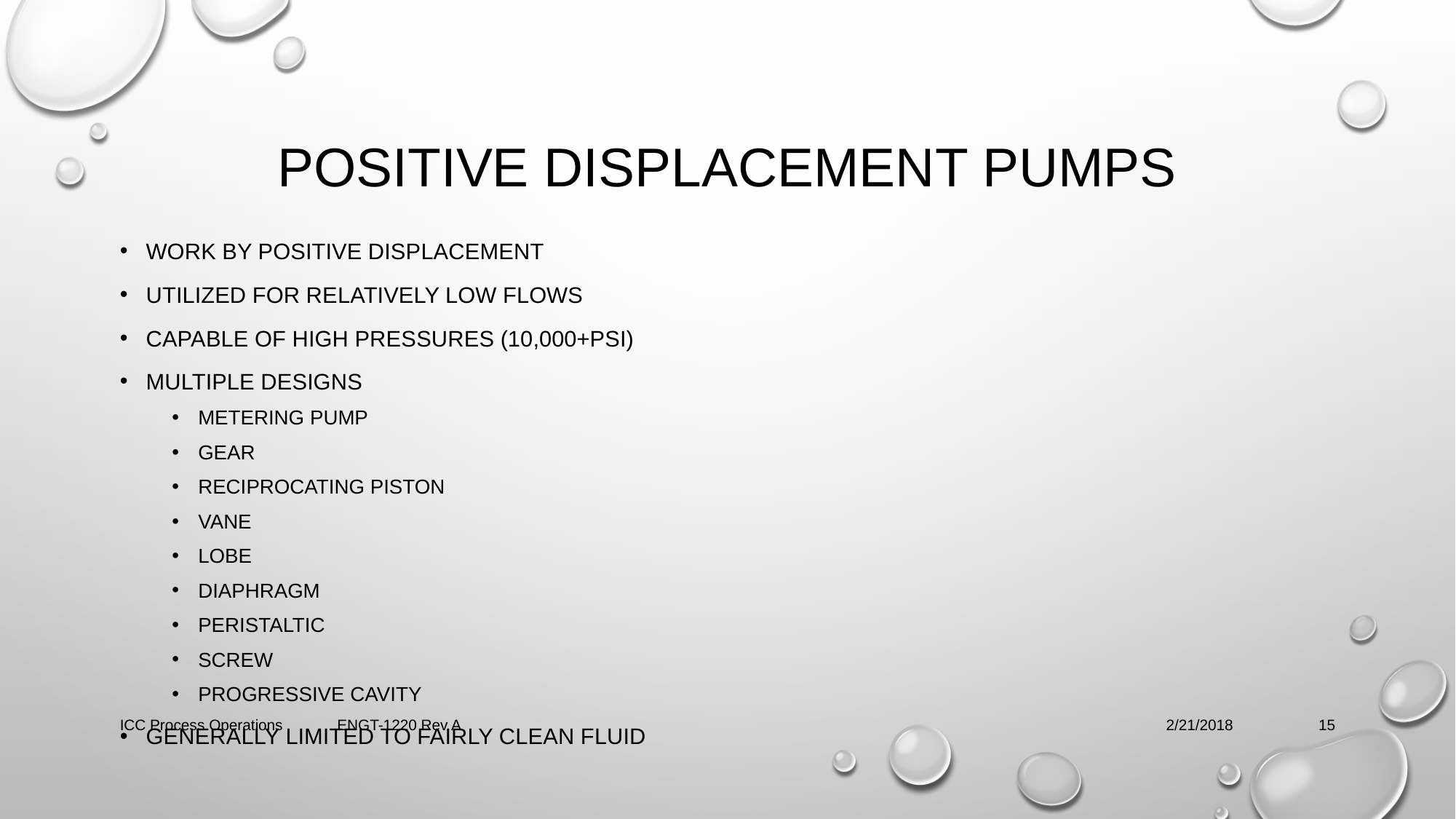

# Positive displacement pumps
Work by positive displacement
Utilized for relatively low flows
capable of high pressures (10,000+PSI)
Multiple designs
Metering pump
Gear
Reciprocating Piston
Vane
Lobe
Diaphragm
Peristaltic
Screw
Progressive cavity
Generally limited to fairly clean fluid

ICC Process Operations             ENGT-1220 Rev A
2/21/2018
15